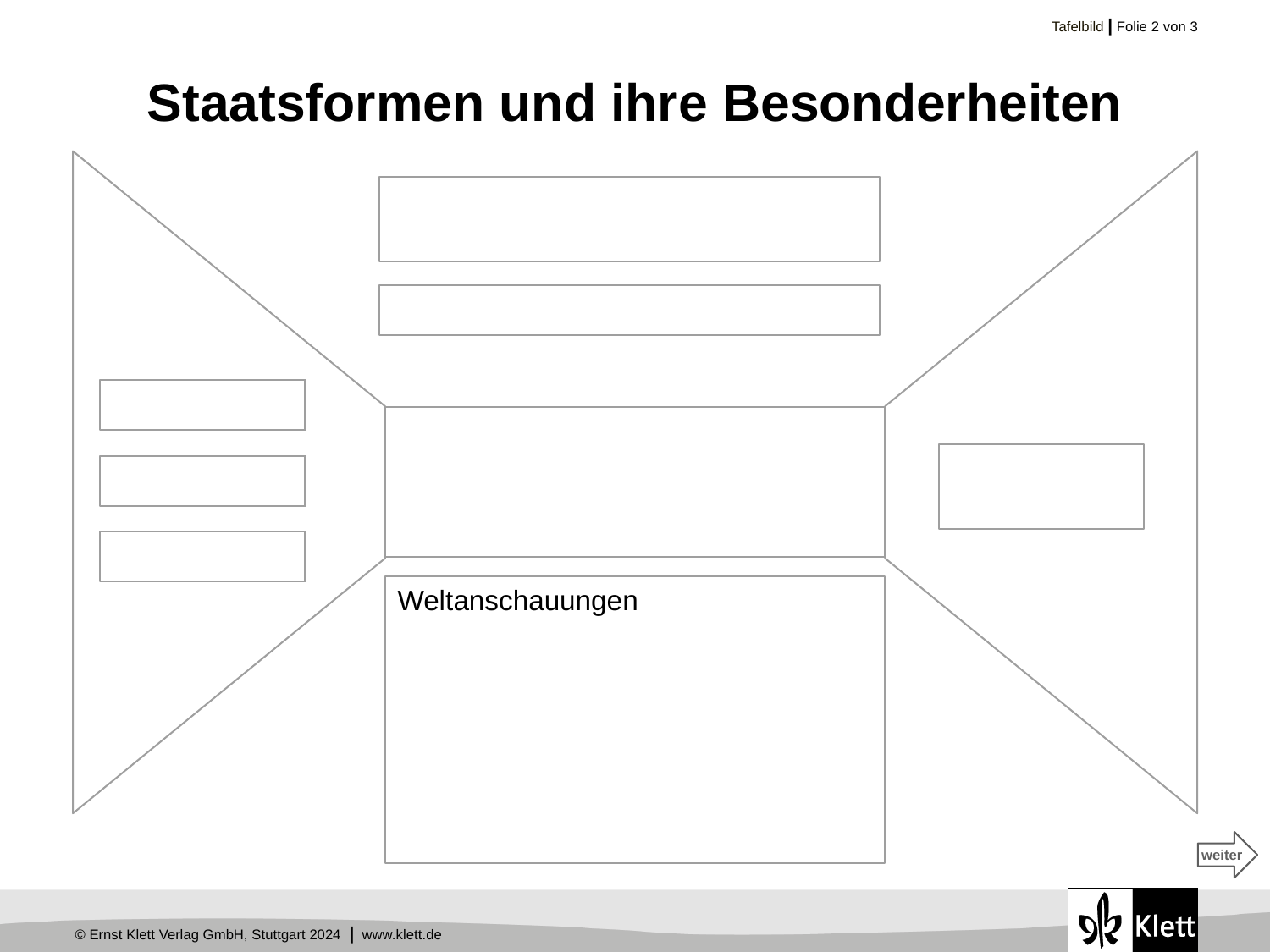

Staatsformen und ihre Besonderheiten
#

Weltanschauungen
weiter